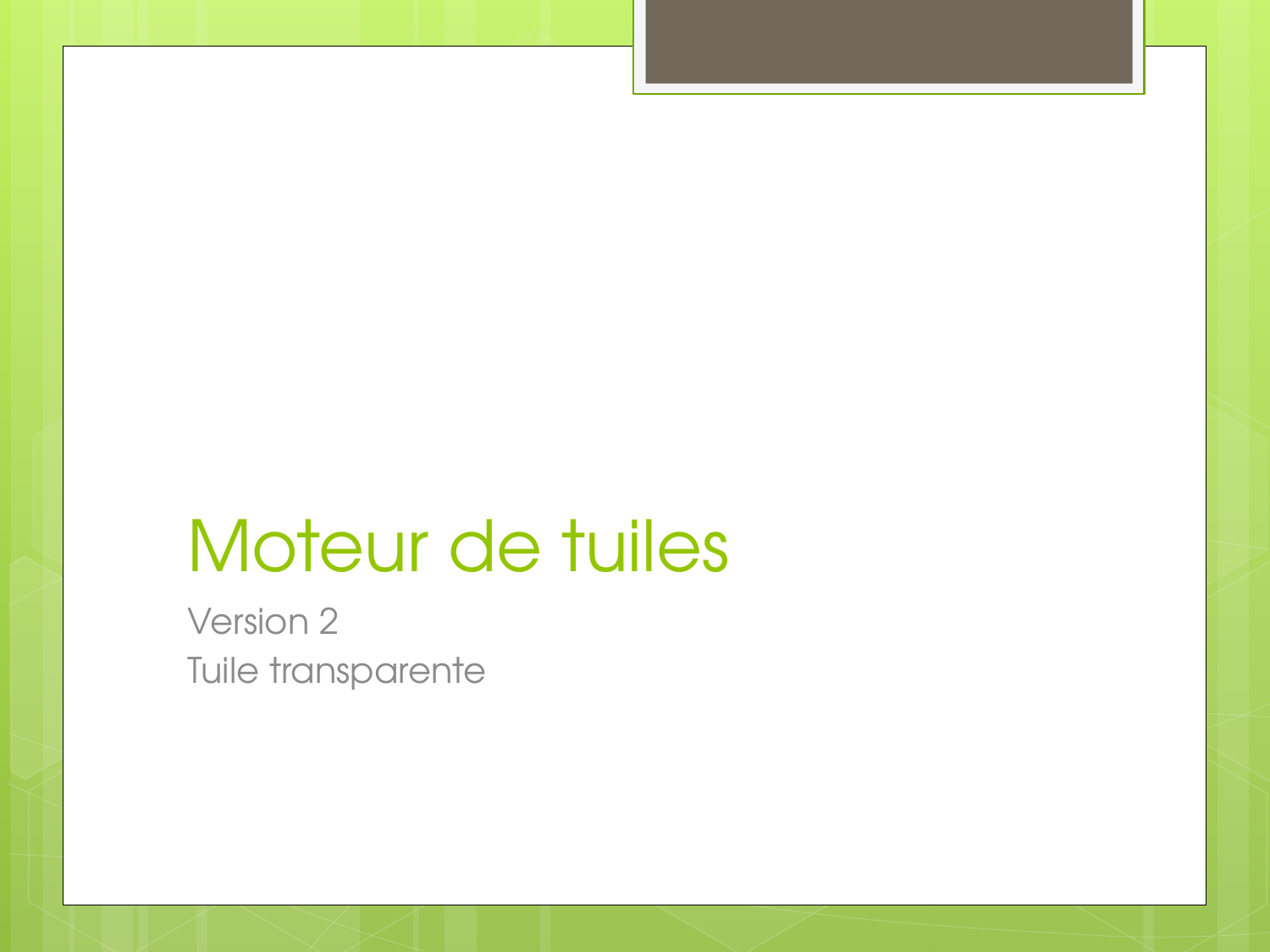

# Moteur de tuiles
Version 2
Tuile transparente